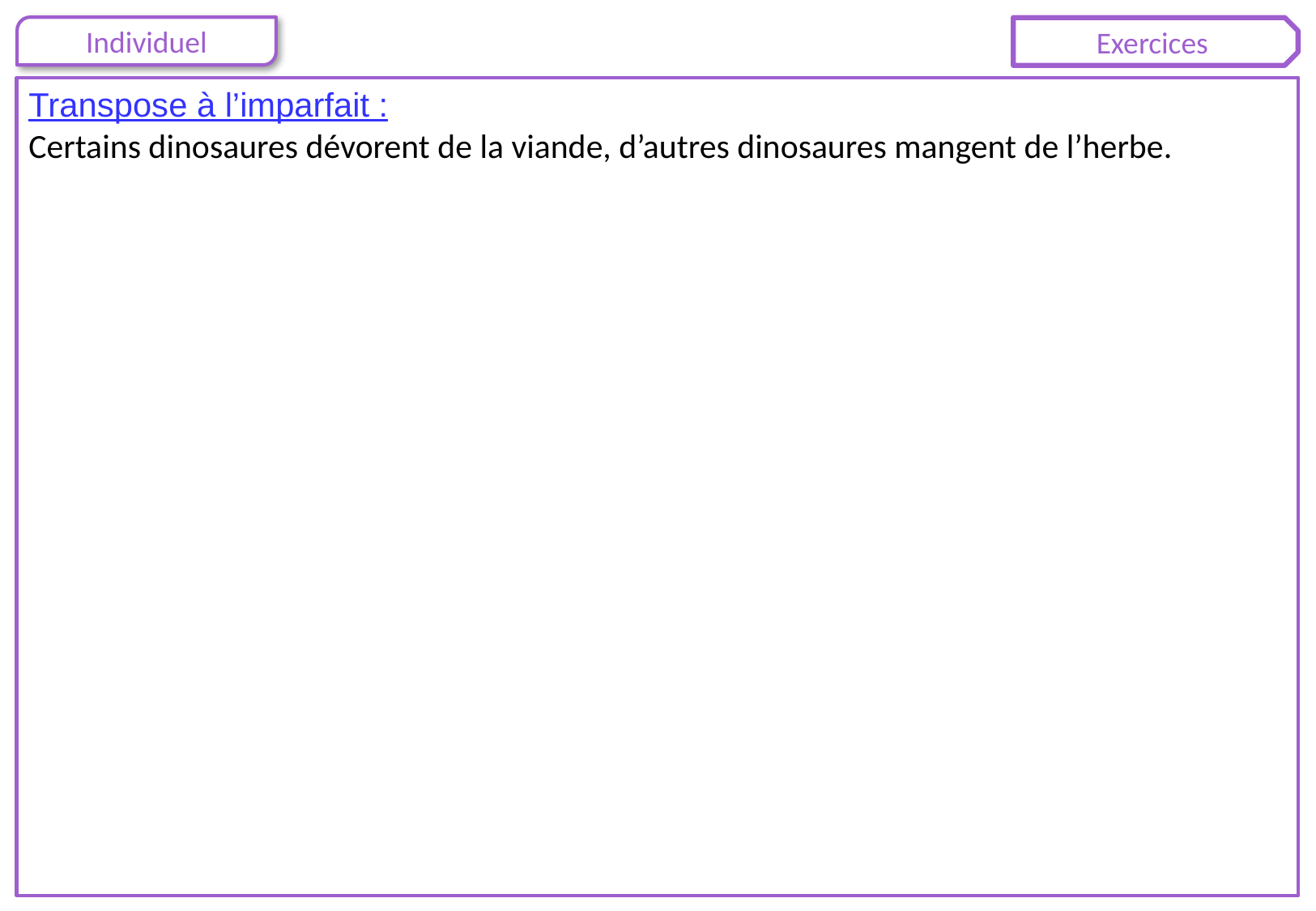

Transpose à l’imparfait :
Certains dinosaures dévorent de la viande, d’autres dinosaures mangent de l’herbe.